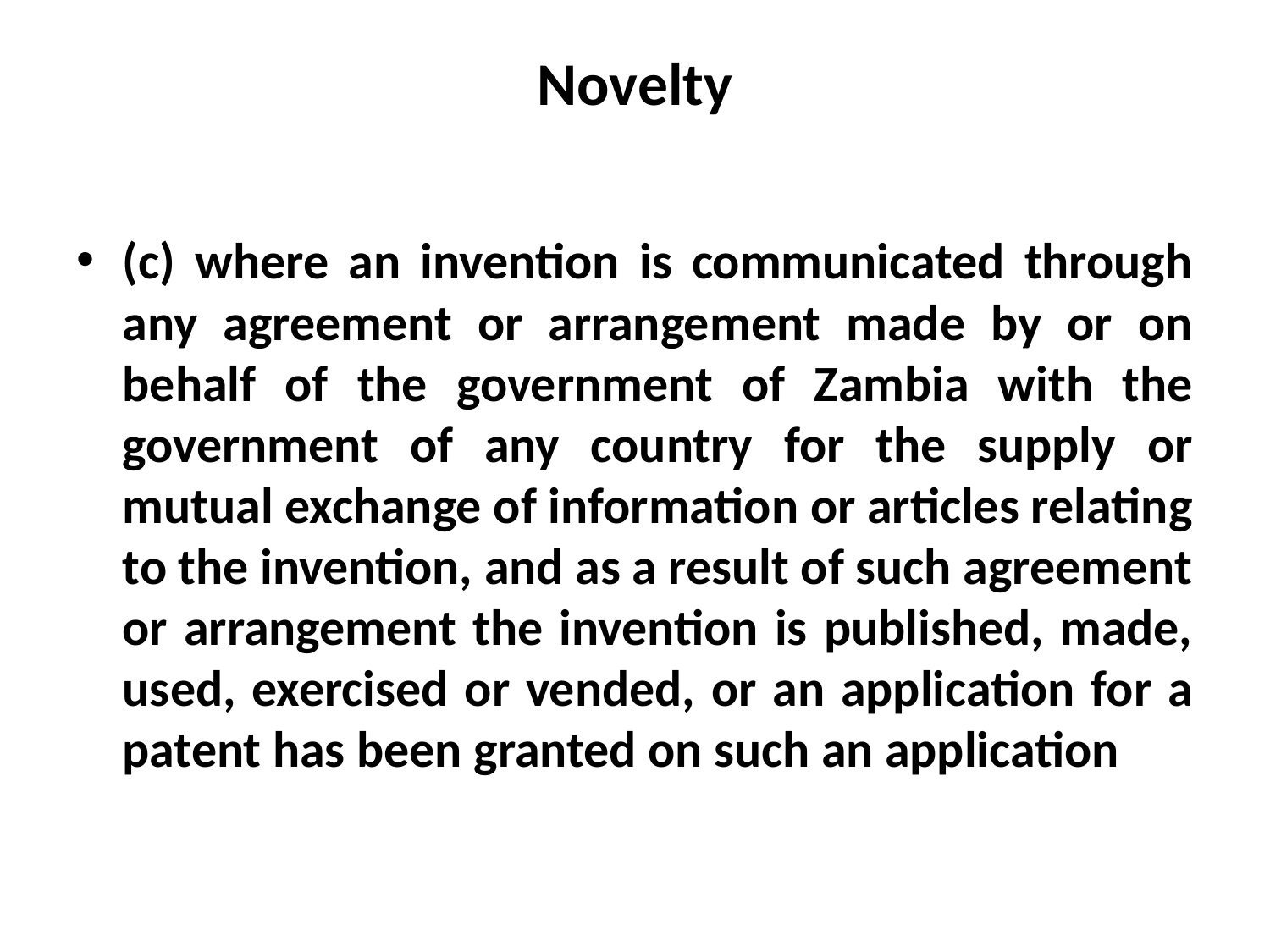

# Novelty
(c) where an invention is communicated through any agreement or arrangement made by or on behalf of the government of Zambia with the government of any country for the supply or mutual exchange of information or articles relating to the invention, and as a result of such agreement or arrangement the invention is published, made, used, exercised or vended, or an application for a patent has been granted on such an application